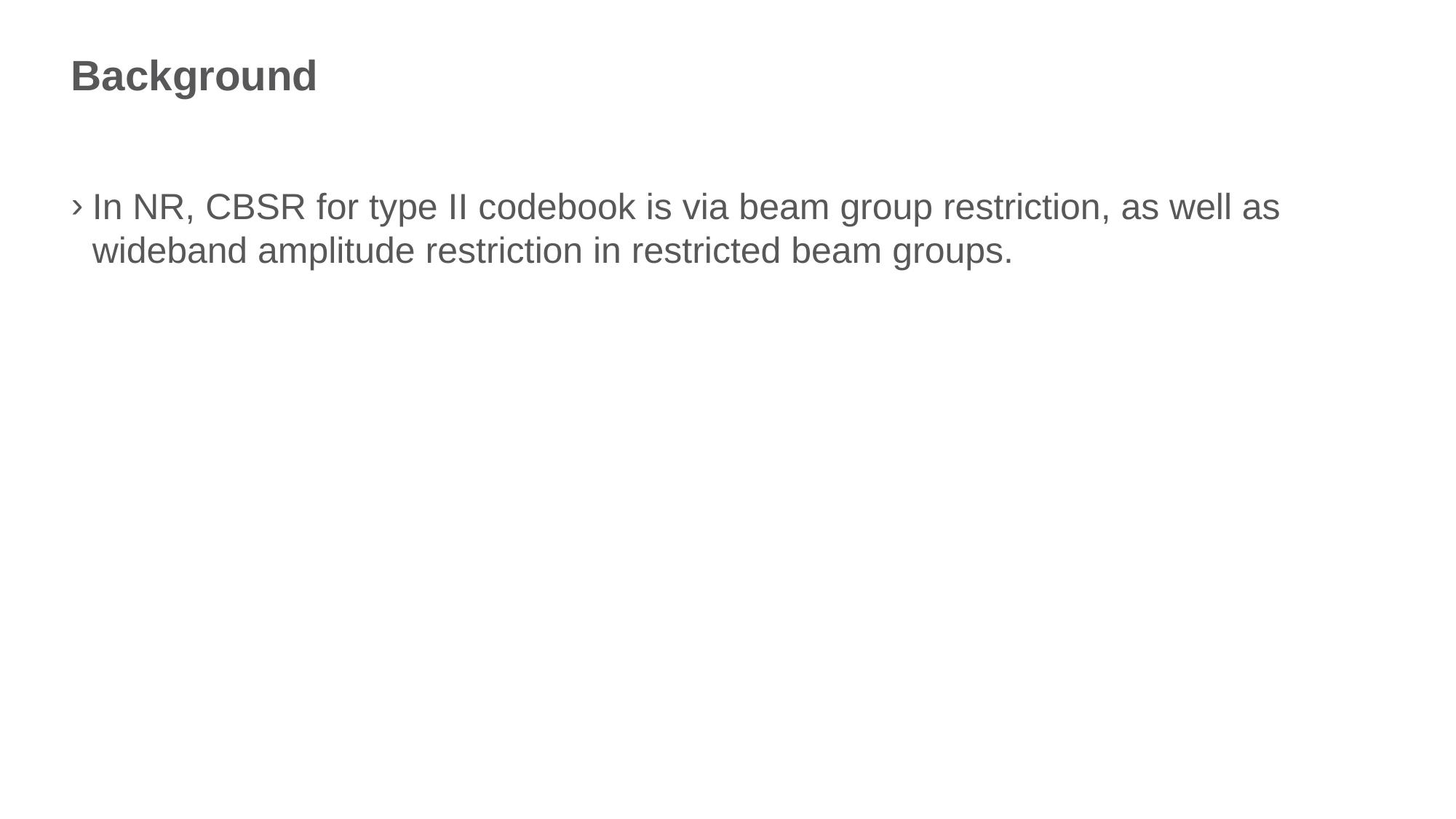

# Background

In NR, CBSR for type II codebook is via beam group restriction, as well as wideband amplitude restriction in restricted beam groups.